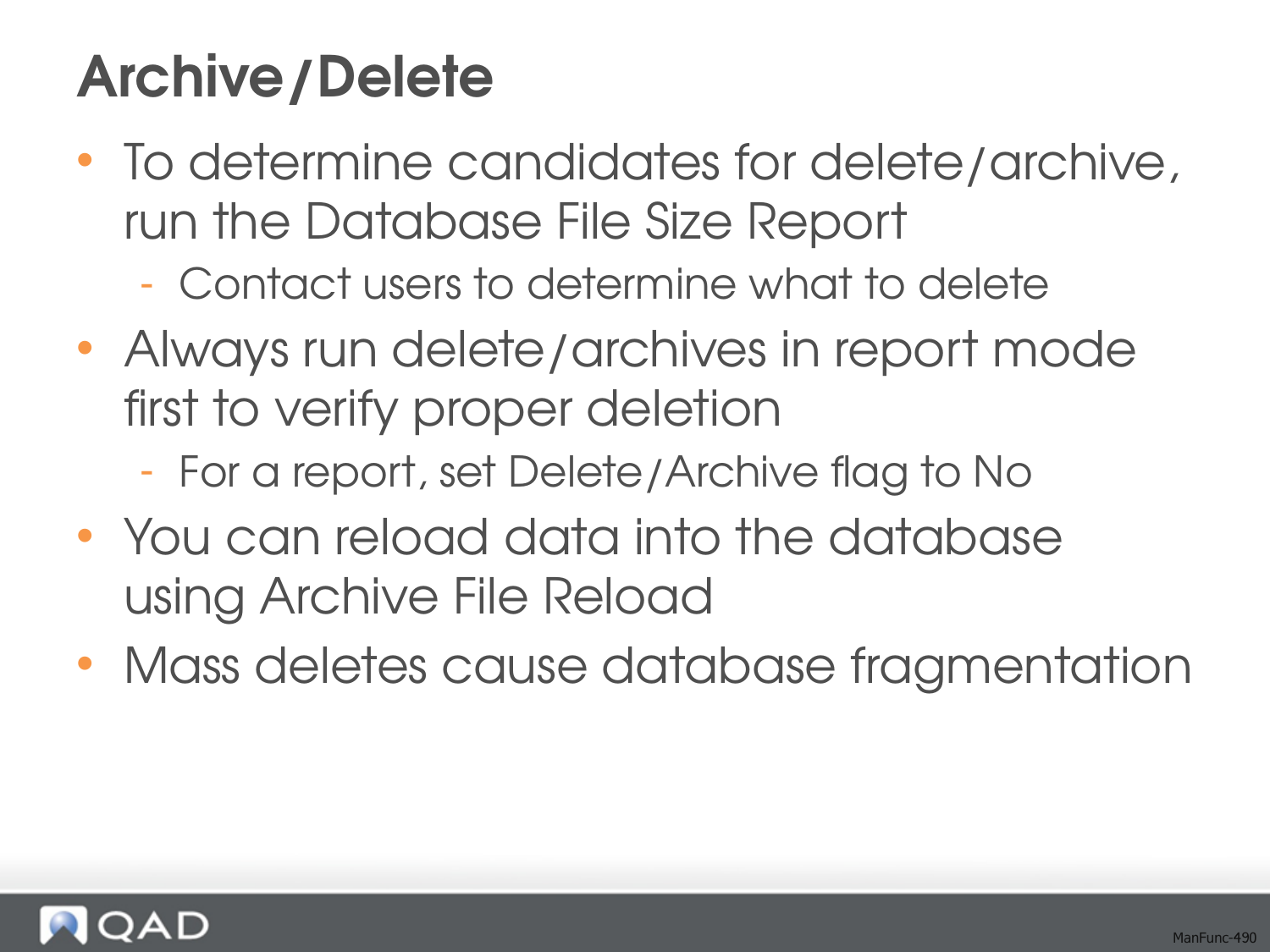

# Archive/Delete
To determine candidates for delete/archive, run the Database File Size Report
Contact users to determine what to delete
Always run delete/archives in report mode first to verify proper deletion
For a report, set Delete/Archive flag to No
You can reload data into the database using Archive File Reload
Mass deletes cause database fragmentation

ManFunc-490